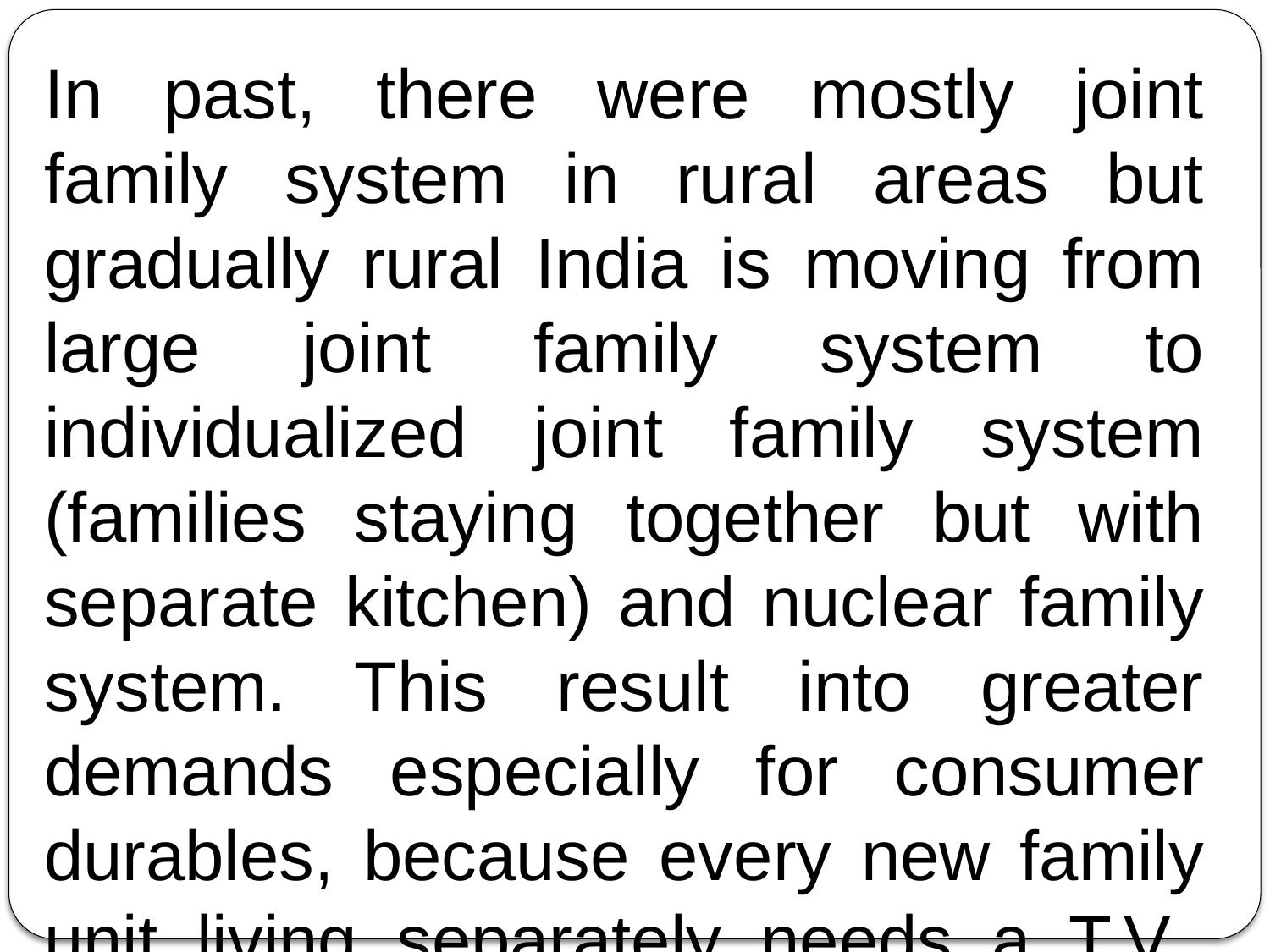

In past, there were mostly joint family system in rural areas but gradually rural India is moving from large joint family system to individualized joint family system (families staying together but with separate kitchen) and nuclear family system. This result into greater demands especially for consumer durables, because every new family unit living separately needs a T.V., Refrigerator, LPG connection, Pressure cooker etc.